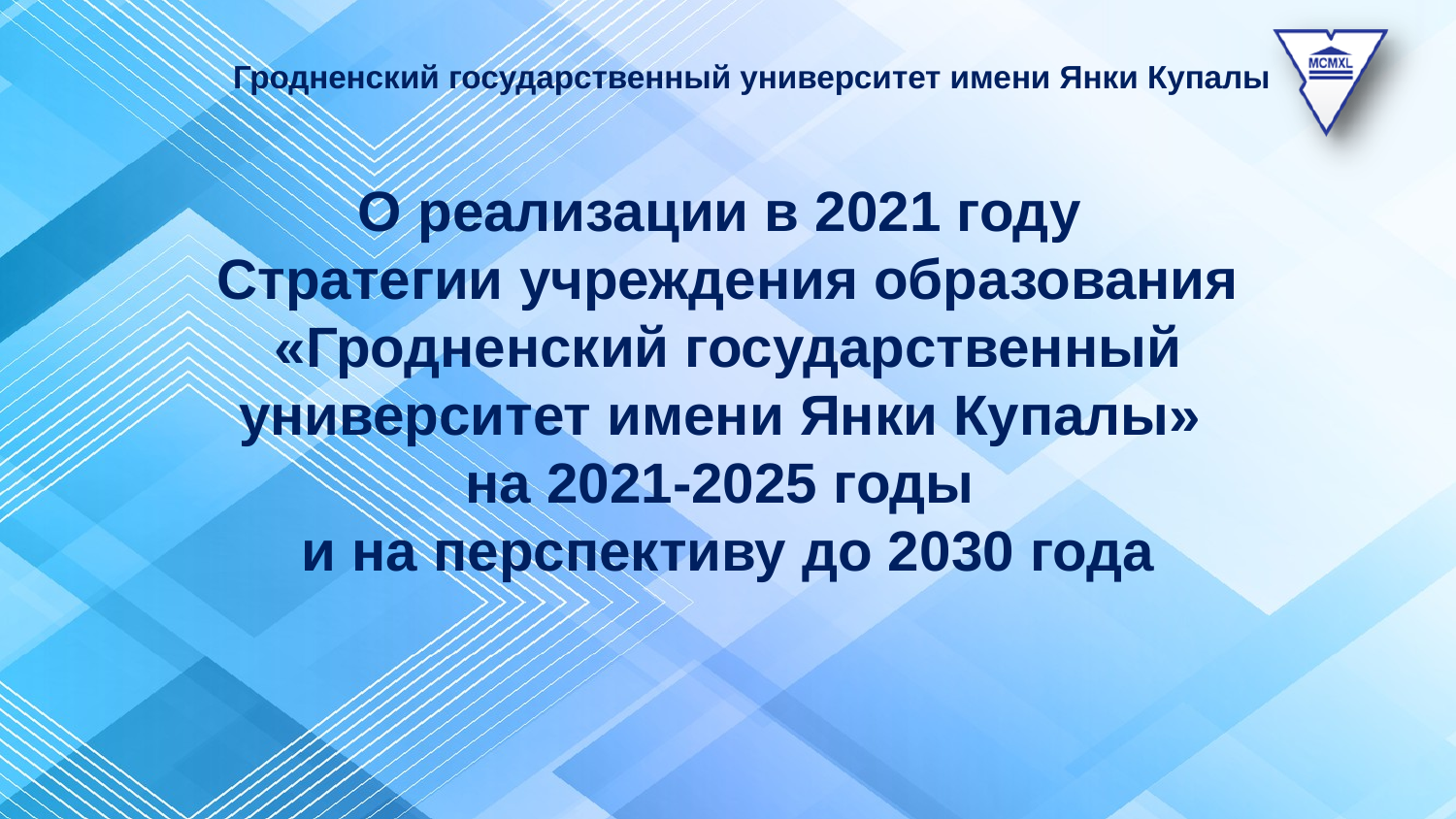

# О реализации в 2021 году Стратегии учреждения образования «Гродненский государственный университет имени Янки Купалы» на 2021-2025 годы и на перспективу до 2030 года